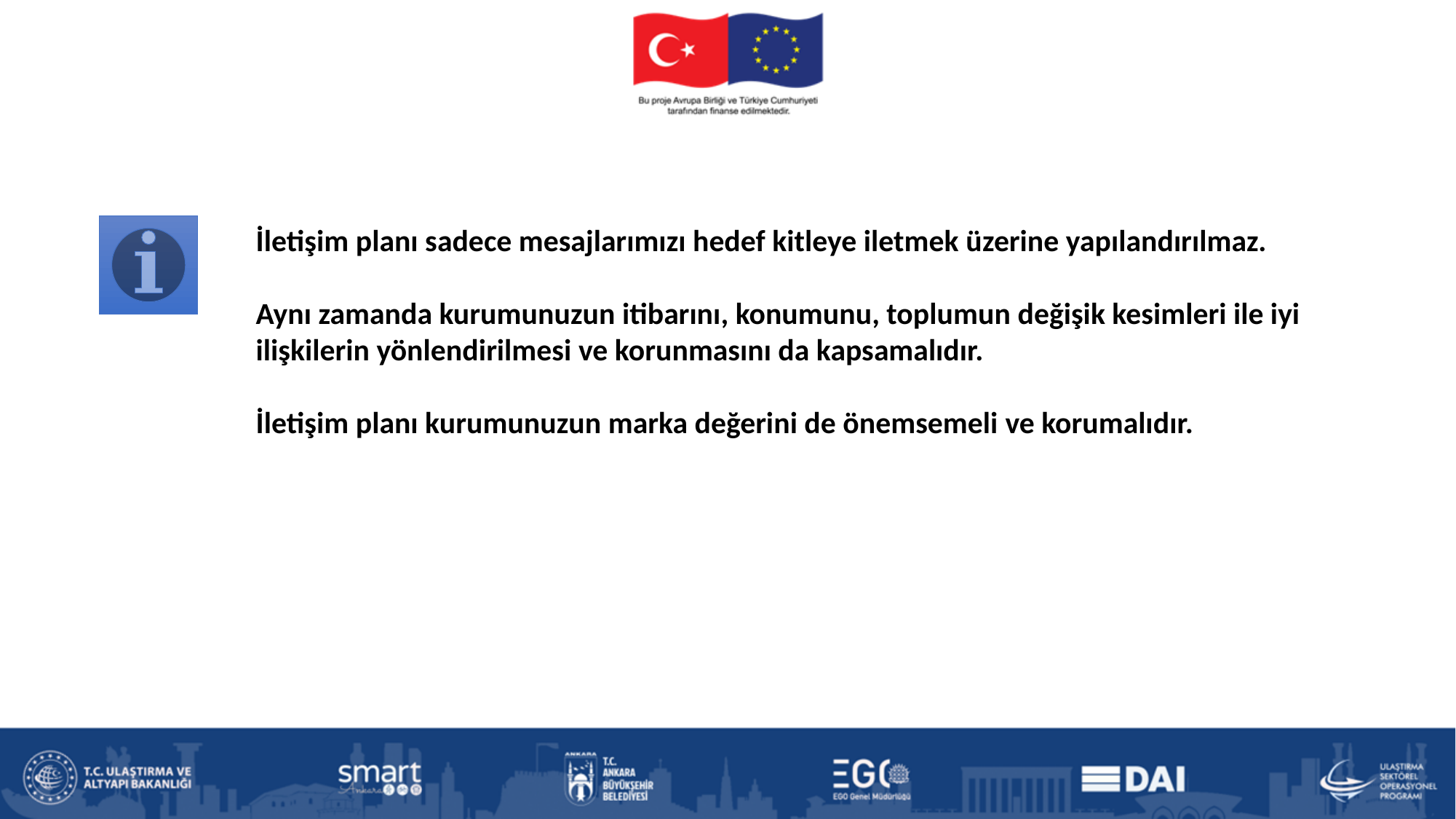

İletişim planı sadece mesajlarımızı hedef kitleye iletmek üzerine yapılandırılmaz.

Aynı zamanda kurumunuzun itibarını, konumunu, toplumun değişik kesimleri ile iyi ilişkilerin yönlendirilmesi ve korunmasını da kapsamalıdır.

İletişim planı kurumunuzun marka değerini de önemsemeli ve korumalıdır.